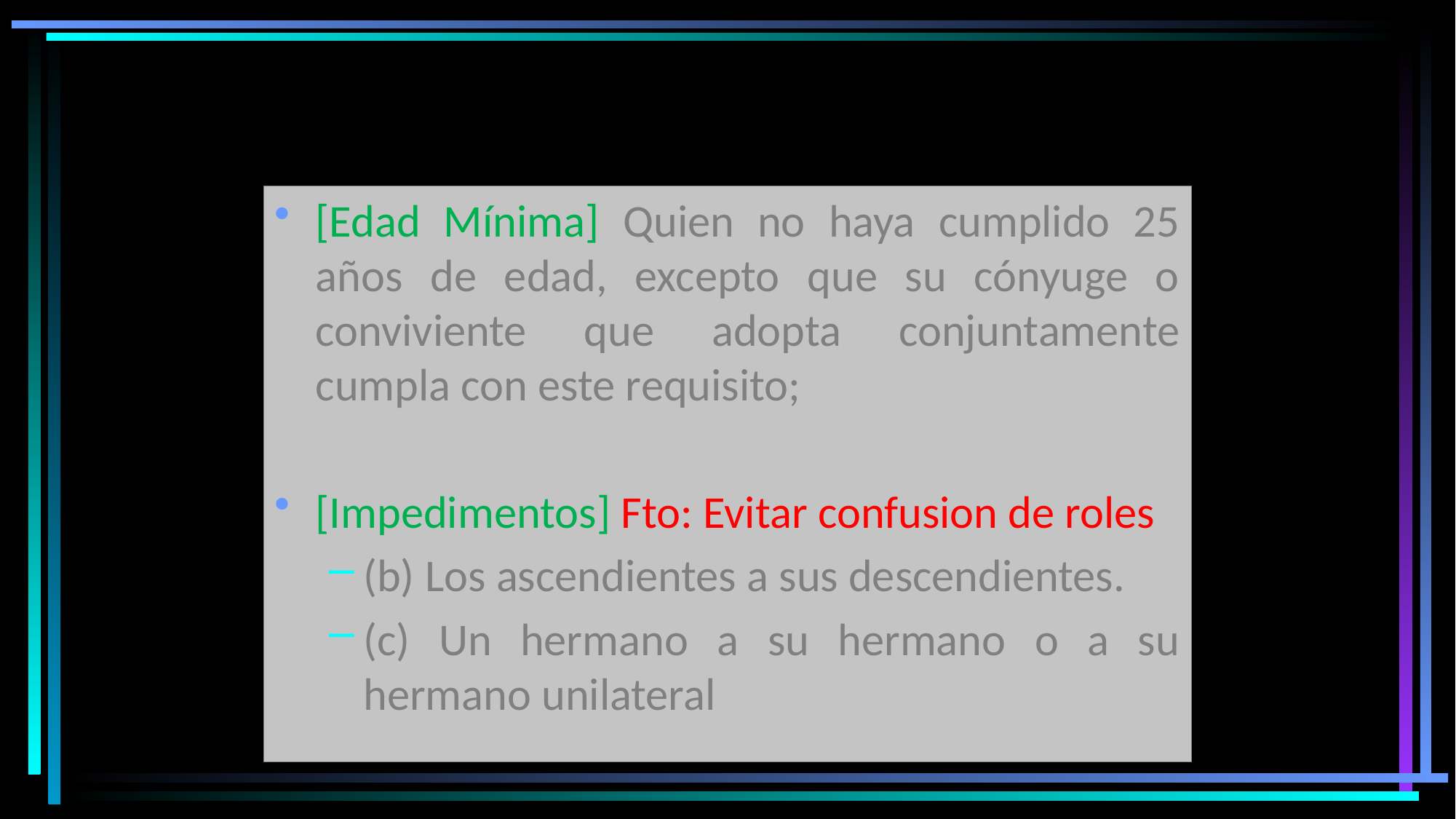

# RESTRICCIONES – Art. 601 No podrán adoptar:
[Edad Mínima] Quien no haya cumplido 25 años de edad, excepto que su cónyuge o conviviente que adopta conjuntamente cumpla con este requisito;

[Impedimentos] Fto: Evitar confusion de roles
(b) Los ascendientes a sus descendientes.
(c) Un hermano a su hermano o a su hermano unilateral